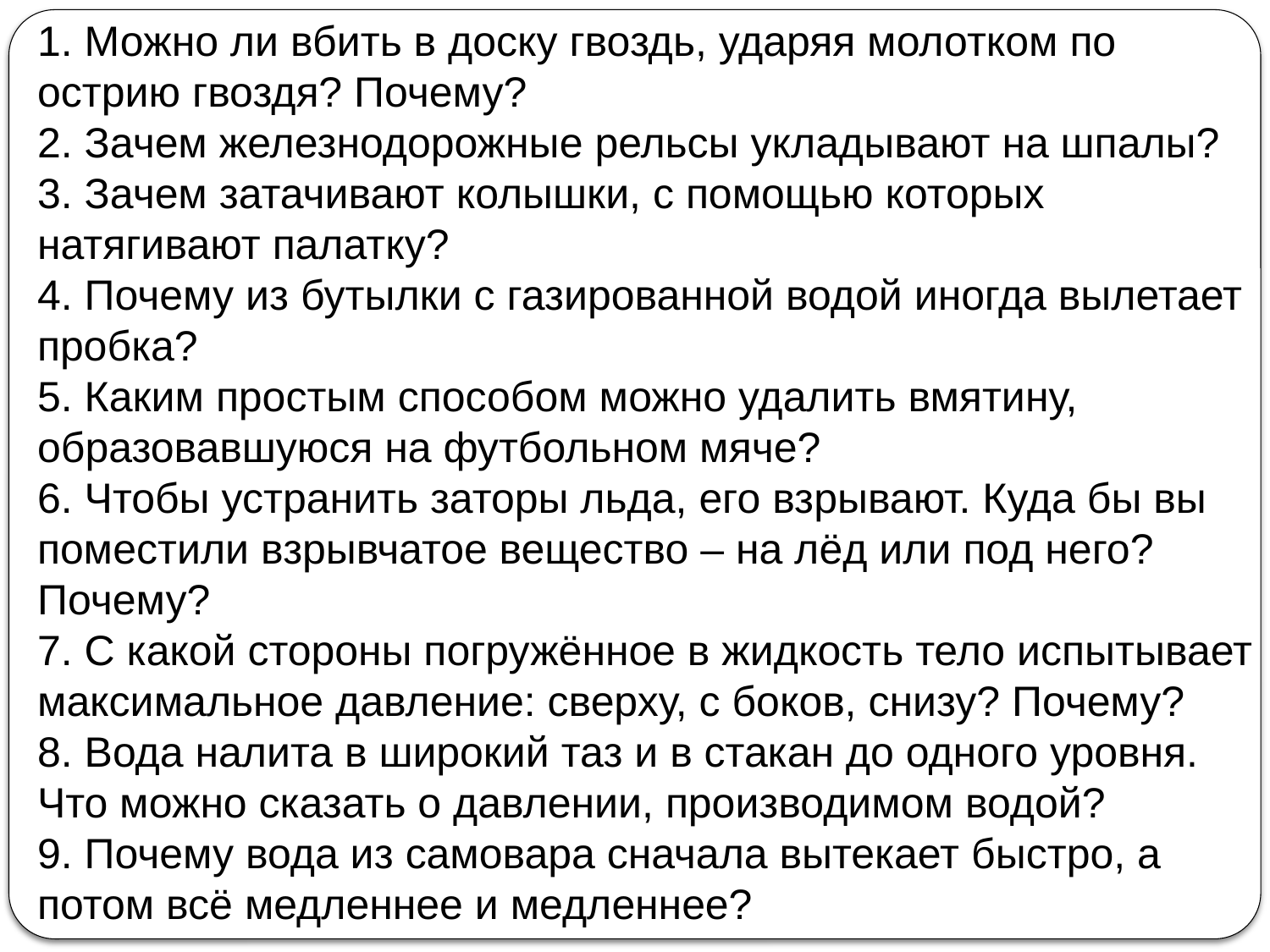

1. Можно ли вбить в доску гвоздь, ударяя молотком по острию гвоздя? Почему?
2. Зачем железнодорожные рельсы укладывают на шпалы?
3. Зачем затачивают колышки, с помощью которых натягивают палатку?
4. Почему из бутылки с газированной водой иногда вылетает пробка?
5. Каким простым способом можно удалить вмятину, образовавшуюся на футбольном мяче?
6. Чтобы устранить заторы льда, его взрывают. Куда бы вы поместили взрывчатое вещество – на лёд или под него? Почему?
7. С какой стороны погружённое в жидкость тело испытывает максимальное давление: сверху, с боков, снизу? Почему?
8. Вода налита в широкий таз и в стакан до одного уровня. Что можно сказать о давлении, производимом водой?
9. Почему вода из самовара сначала вытекает быстро, а потом всё медленнее и медленнее?